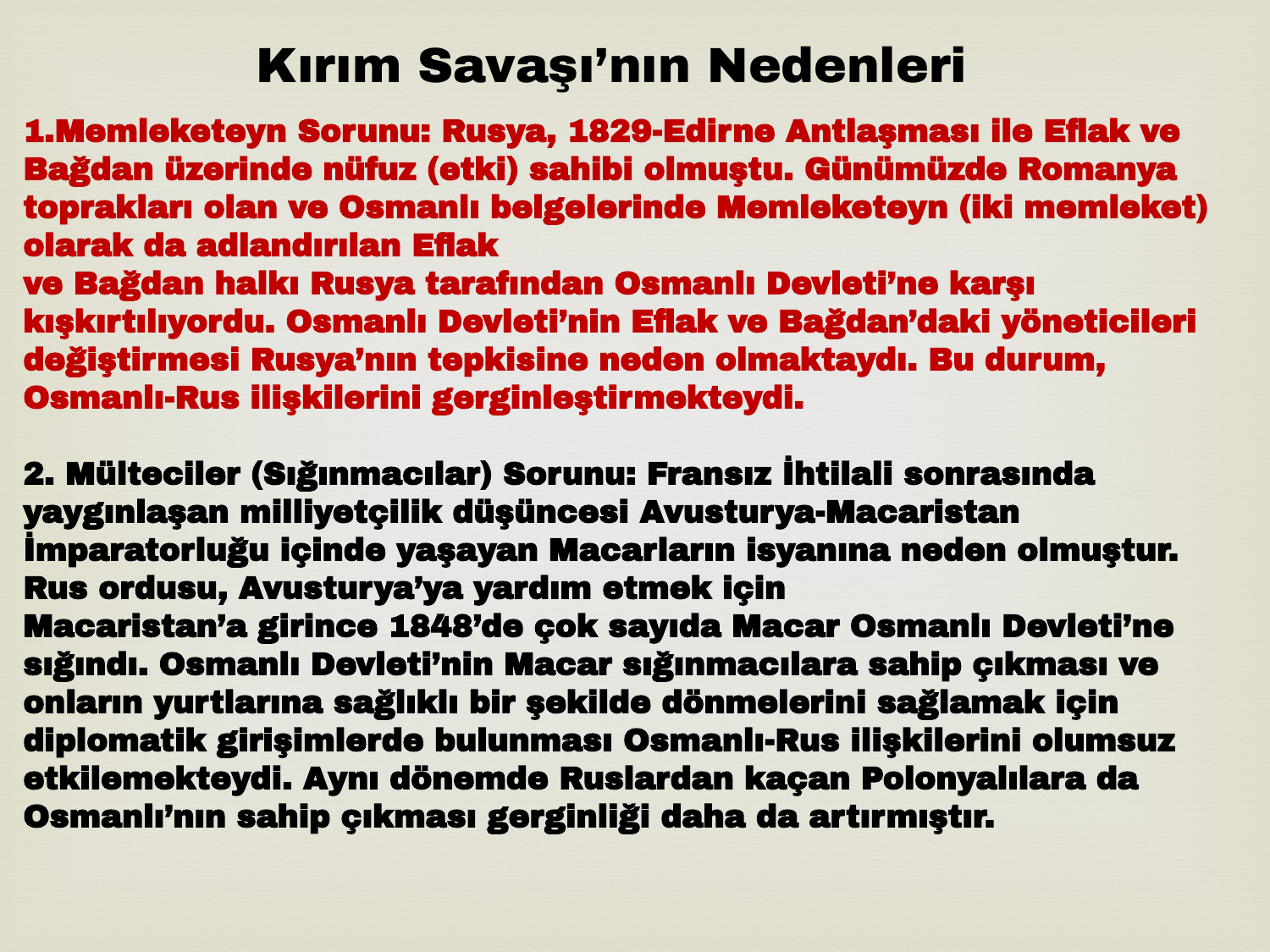

Kırım Savaşı’nın Nedenleri
1.Memleketeyn Sorunu: Rusya, 1829-Edirne Antlaşması ile Eflak ve Bağdan üzerinde nüfuz (etki) sahibi olmuştu. Günümüzde Romanya toprakları olan ve Osmanlı belgelerinde Memleketeyn (iki memleket) olarak da adlandırılan Eflak
ve Bağdan halkı Rusya tarafından Osmanlı Devleti’ne karşı kışkırtılıyordu. Osmanlı Devleti’nin Eflak ve Bağdan’daki yöneticileri değiştirmesi Rusya’nın tepkisine neden olmaktaydı. Bu durum, Osmanlı-Rus ilişkilerini gerginleştirmekteydi.

2. Mülteciler (Sığınmacılar) Sorunu: Fransız İhtilali sonrasında yaygınlaşan milliyetçilik düşüncesi Avusturya-Macaristan İmparatorluğu içinde yaşayan Macarların isyanına neden olmuştur. Rus ordusu, Avusturya’ya yardım etmek için
Macaristan’a girince 1848’de çok sayıda Macar Osmanlı Devleti’ne sığındı. Osmanlı Devleti’nin Macar sığınmacılara sahip çıkması ve onların yurtlarına sağlıklı bir şekilde dönmelerini sağlamak için diplomatik girişimlerde bulunması Osmanlı-Rus ilişkilerini olumsuz etkilemekteydi. Aynı dönemde Ruslardan kaçan Polonyalılara da Osmanlı’nın sahip çıkması gerginliği daha da artırmıştır.